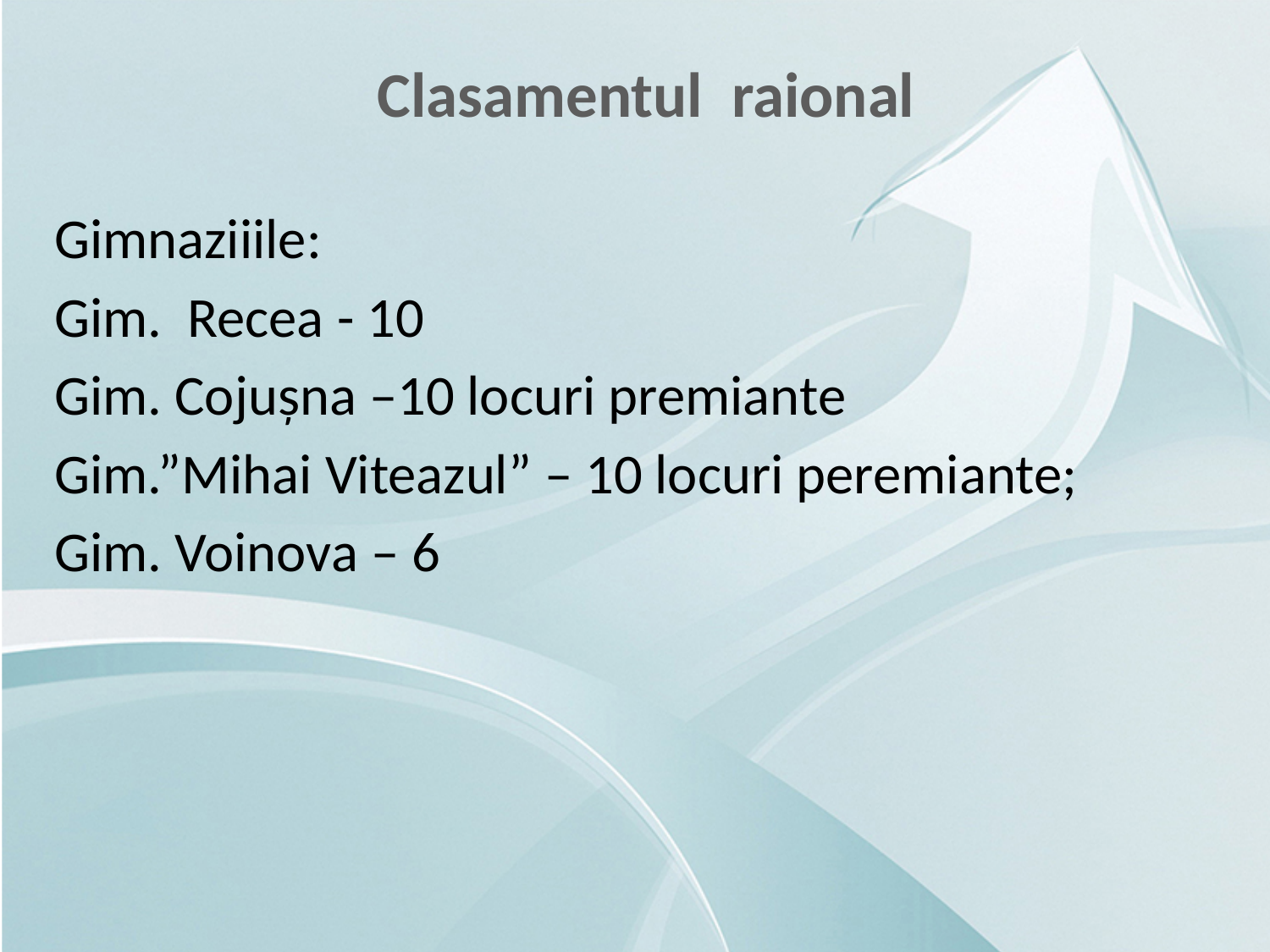

Clasamentul  raional
Gimnaziiile:
Gim.  Recea - 10
Gim. Cojușna –10 locuri premiante
Gim.”Mihai Viteazul” – 10 locuri peremiante;
Gim. Voinova – 6